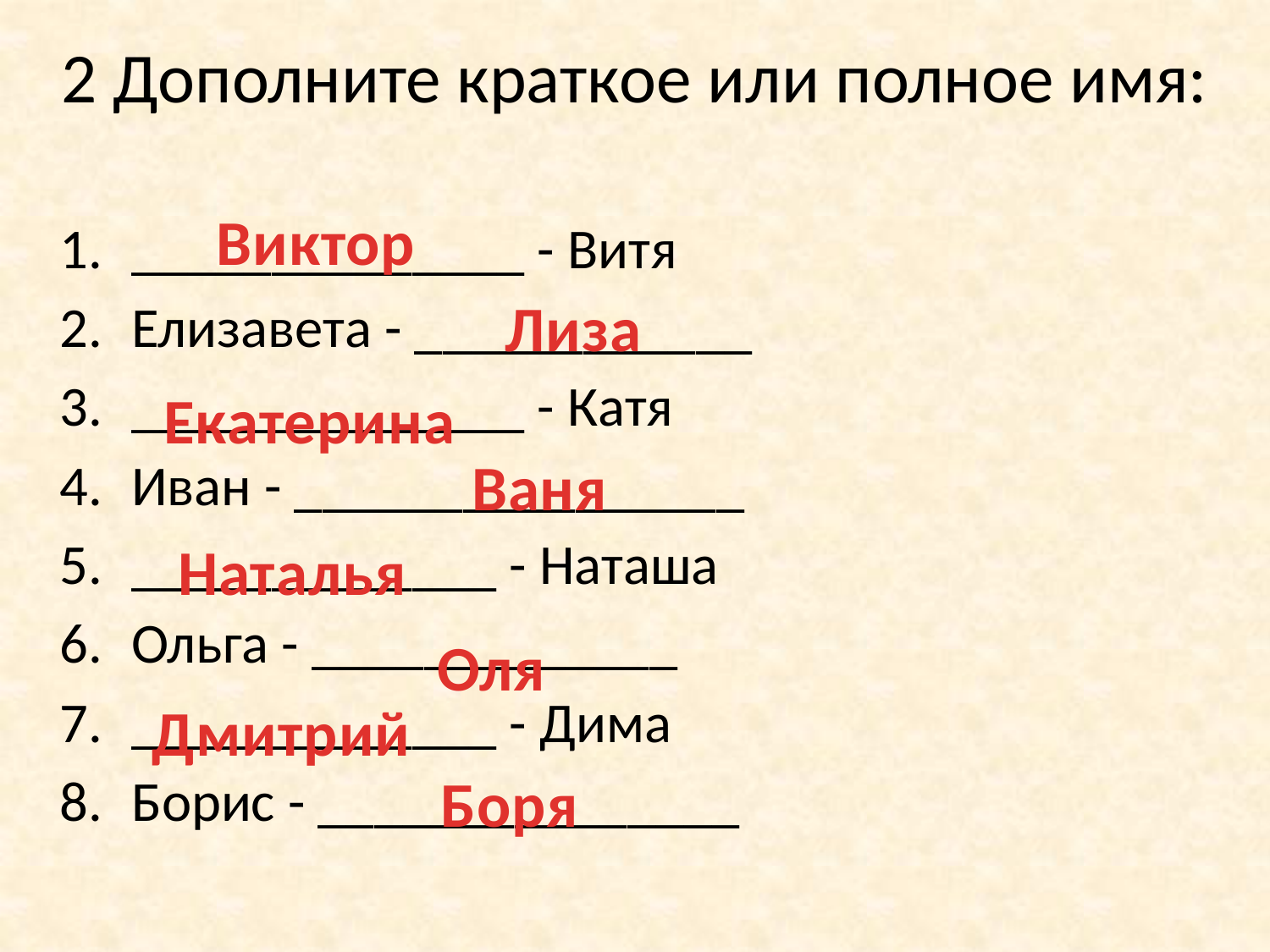

2 Дополните краткое или полное имя:
Виктор
______________ - Витя
Елизавета - ____________
______________ - Катя
Иван - ________________
_____________ - Наташа
Ольга - _____________
_____________ - Дима
Борис - _______________

Лиза
Екатерина
Ваня
Наталья
Оля
Дмитрий
Боря